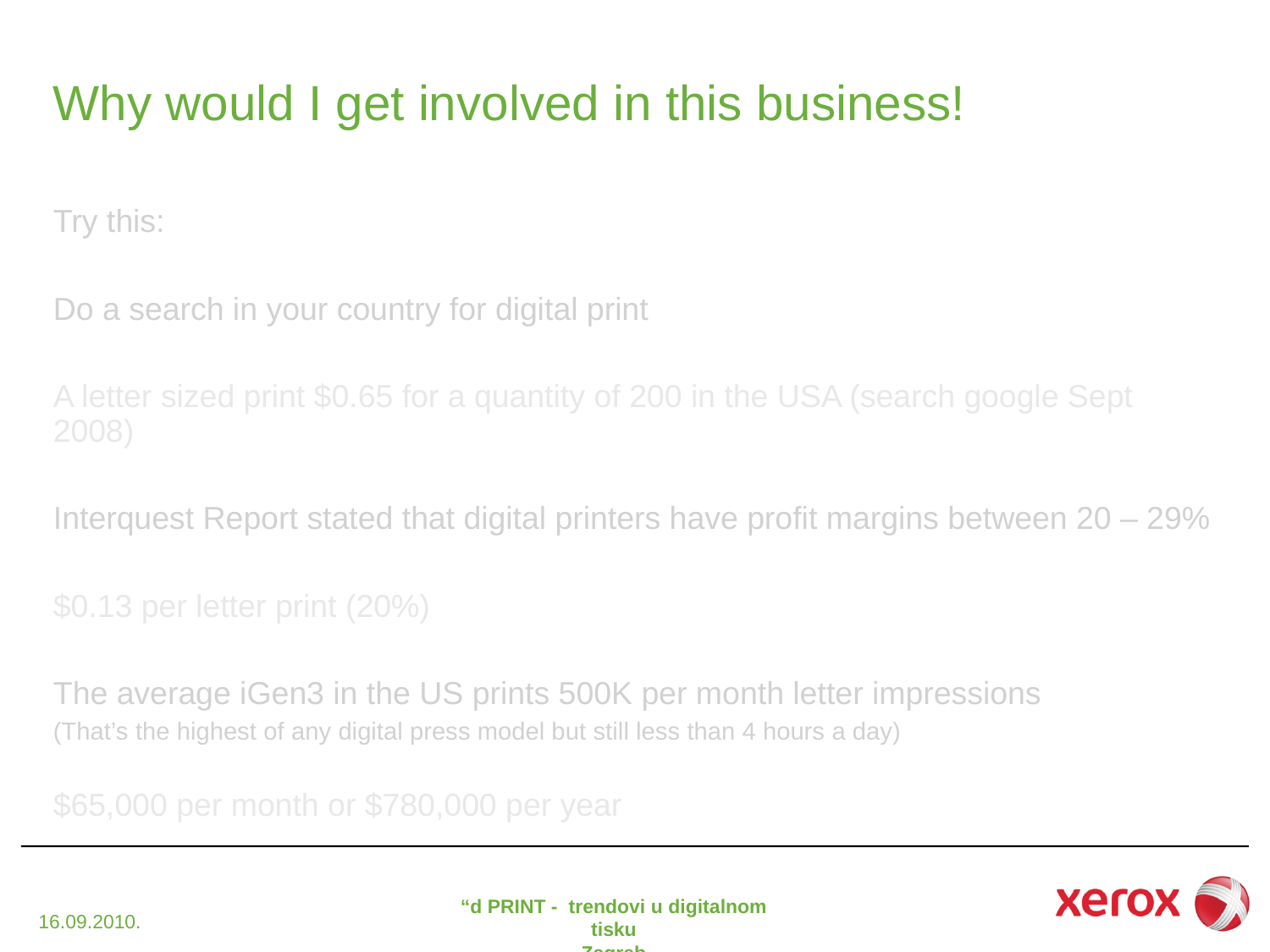

# Why would I get involved in this business!

Try this:

Do a search in your country for digital print

A letter sized print $0.65 for a quantity of 200 in the USA (search google Sept 2008)

Interquest Report stated that digital printers have profit margins between 20 – 29%

$0.13 per letter print (20%)

The average iGen3 in the US prints 500K per month letter impressions
(That’s the highest of any digital press model but still less than 4 hours a day)

$65,000 per month or $780,000 per year
“d PRINT -  trendovi u digitalnom tisku
Zagreb
16.09.2010.